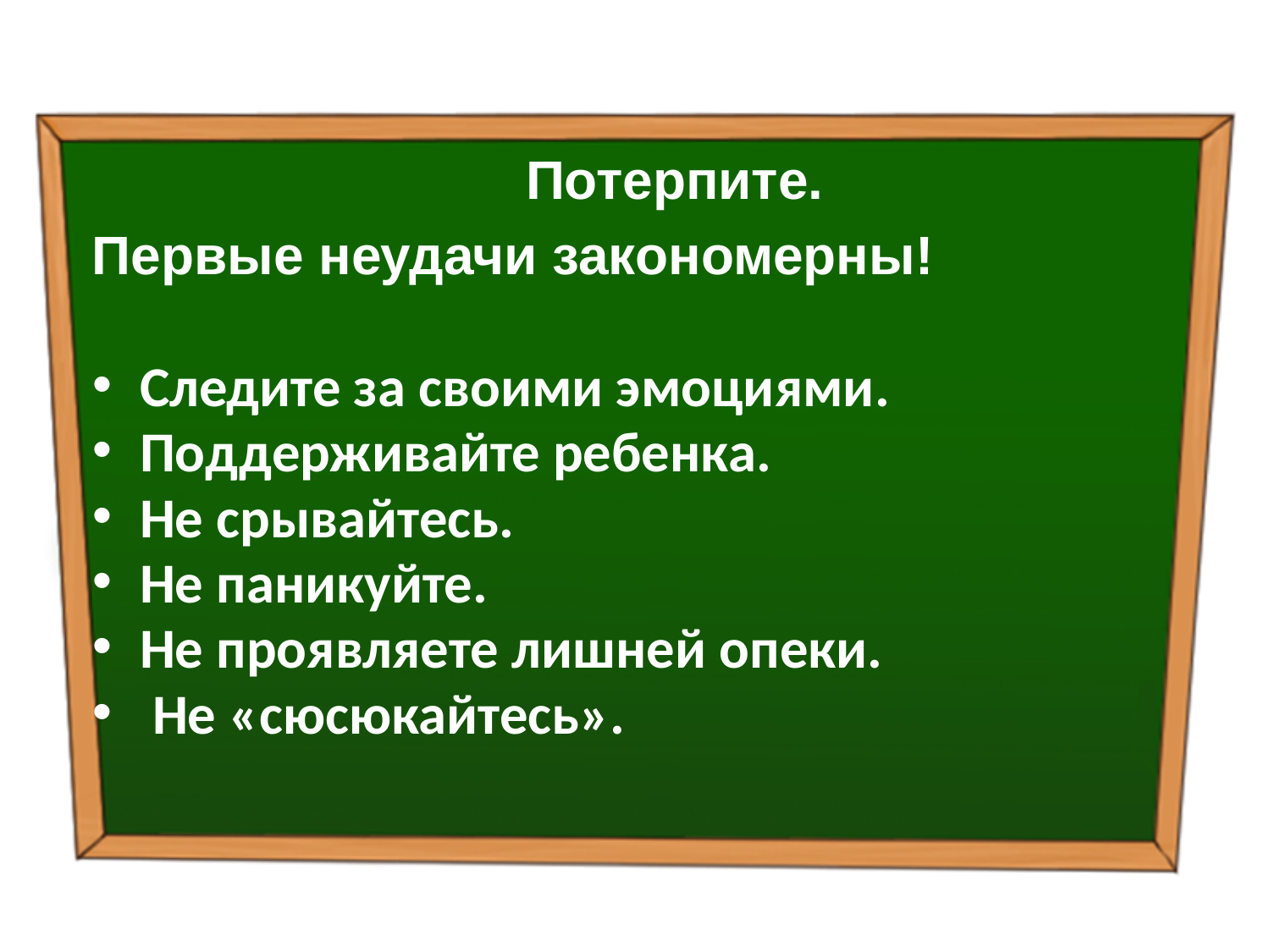

Потерпите.
Первые неудачи закономерны!

Следите за своими эмоциями.
Поддерживайте ребенка.
Не срывайтесь.
Не паникуйте.
Не проявляете лишней опеки.
 Не «сюсюкайтесь».